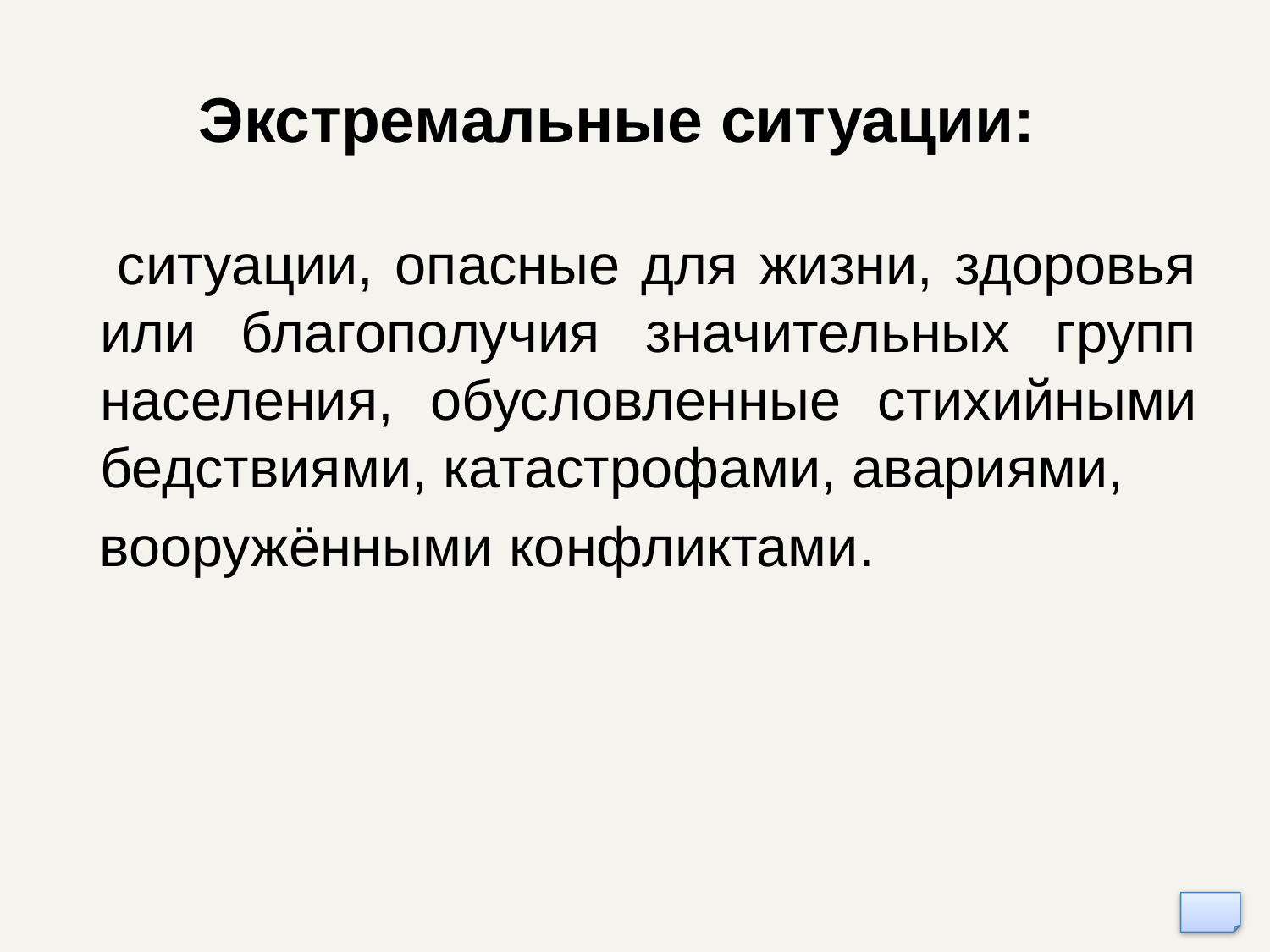

# Экстремальные ситуации:
   ситуации, опасные для жизни, здоровья или благополучия значительных групп населения, обусловленные стихийными бедствиями, катастрофами, авариями,
   вооружёнными конфликтами.